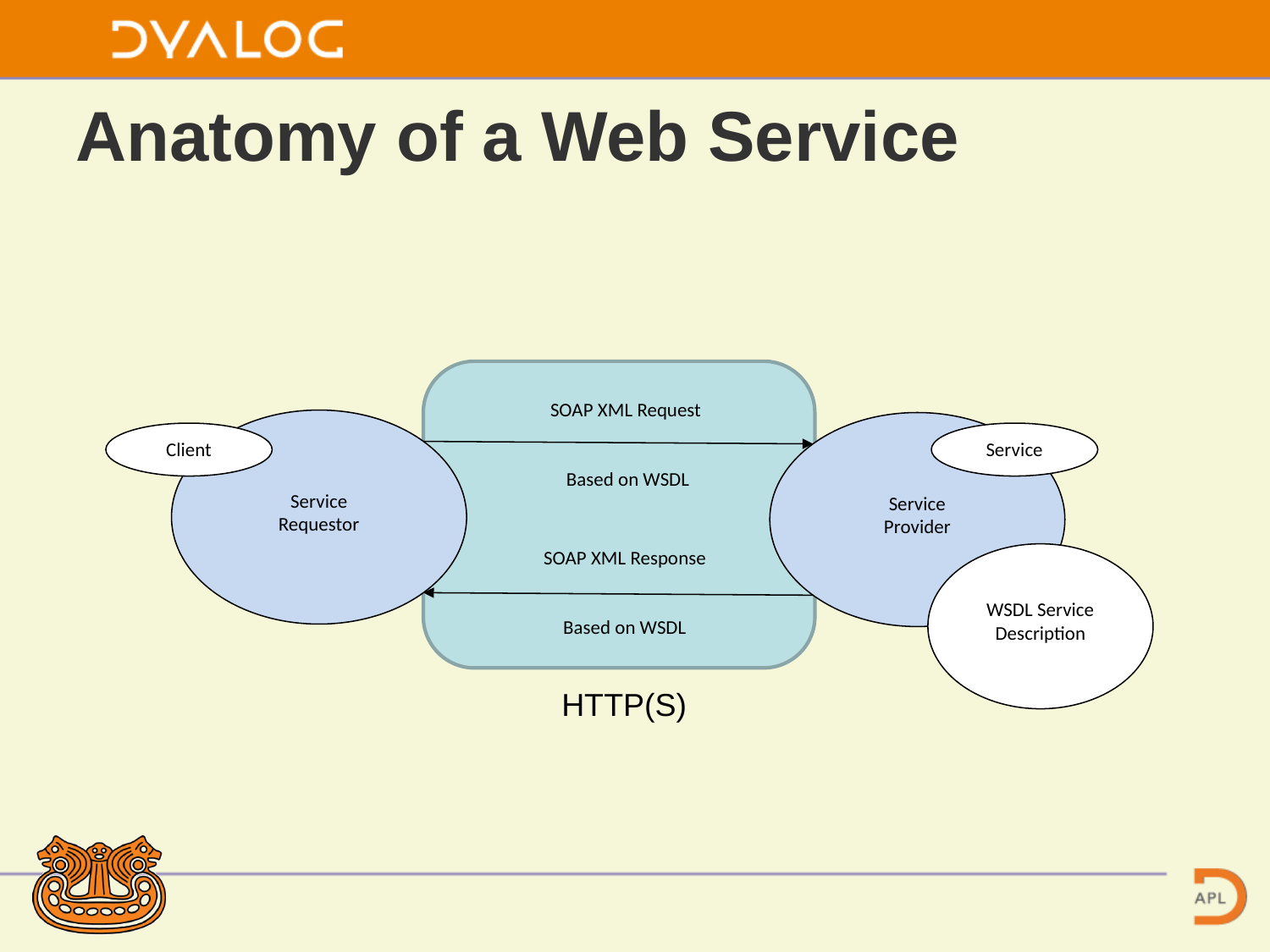

# Anatomy of a Web Service

SOAP XML Request

Based on WSDL

Service
Requestor

Service
Provider
Client
Service
SOAP XML Response

Based on WSDL
WSDL Service
Description

HTTP(S)